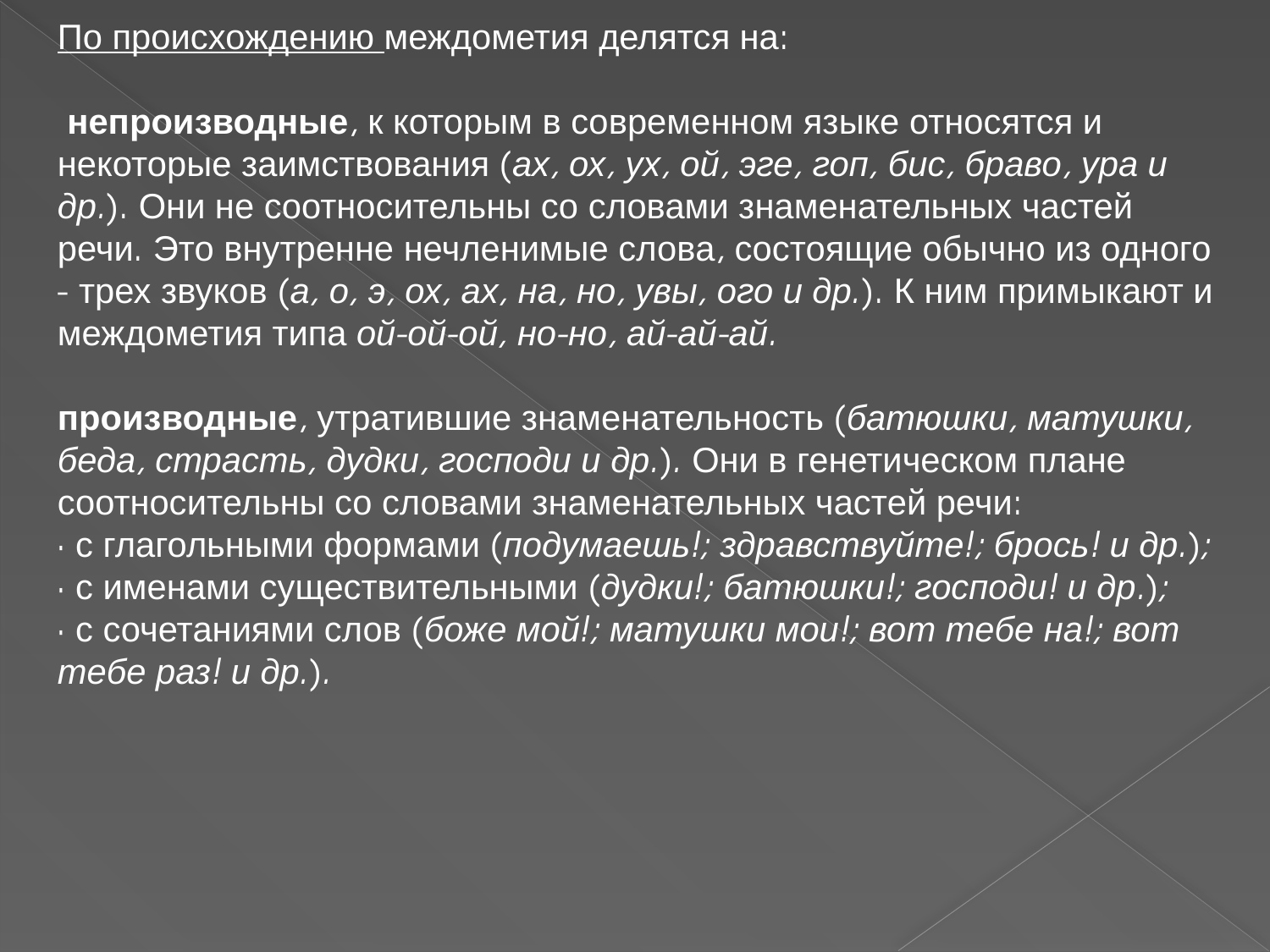

По происхождению междометия делятся на:

 непроизводные, к которым в современном языке относятся и некоторые заимствования (ах, ох, ух, ой, эге, гоп, бис, браво, ура и др.). Они не соотносительны со словами знаменательных частей речи. Это внутренне нечленимые слова, состоящие обычно из одного - трех звуков (а, о, э, ох, ах, на, но, увы, ого и др.). К ним примыкают и междометия типа ой-ой-ой, но-но, ай-ай-ай.

производные, утратившие знаменательность (батюшки, матушки, беда, страсть, дудки, господи и др.). Они в генетическом плане соотносительны со словами знаменательных частей речи:
· с глагольными формами (подумаешь!; здравствуйте!; брось! и др.);
· с именами существительными (дудки!; батюшки!; господи! и др.);
· с сочетаниями слов (боже мой!; матушки мои!; вот тебе на!; вот тебе раз! и др.).